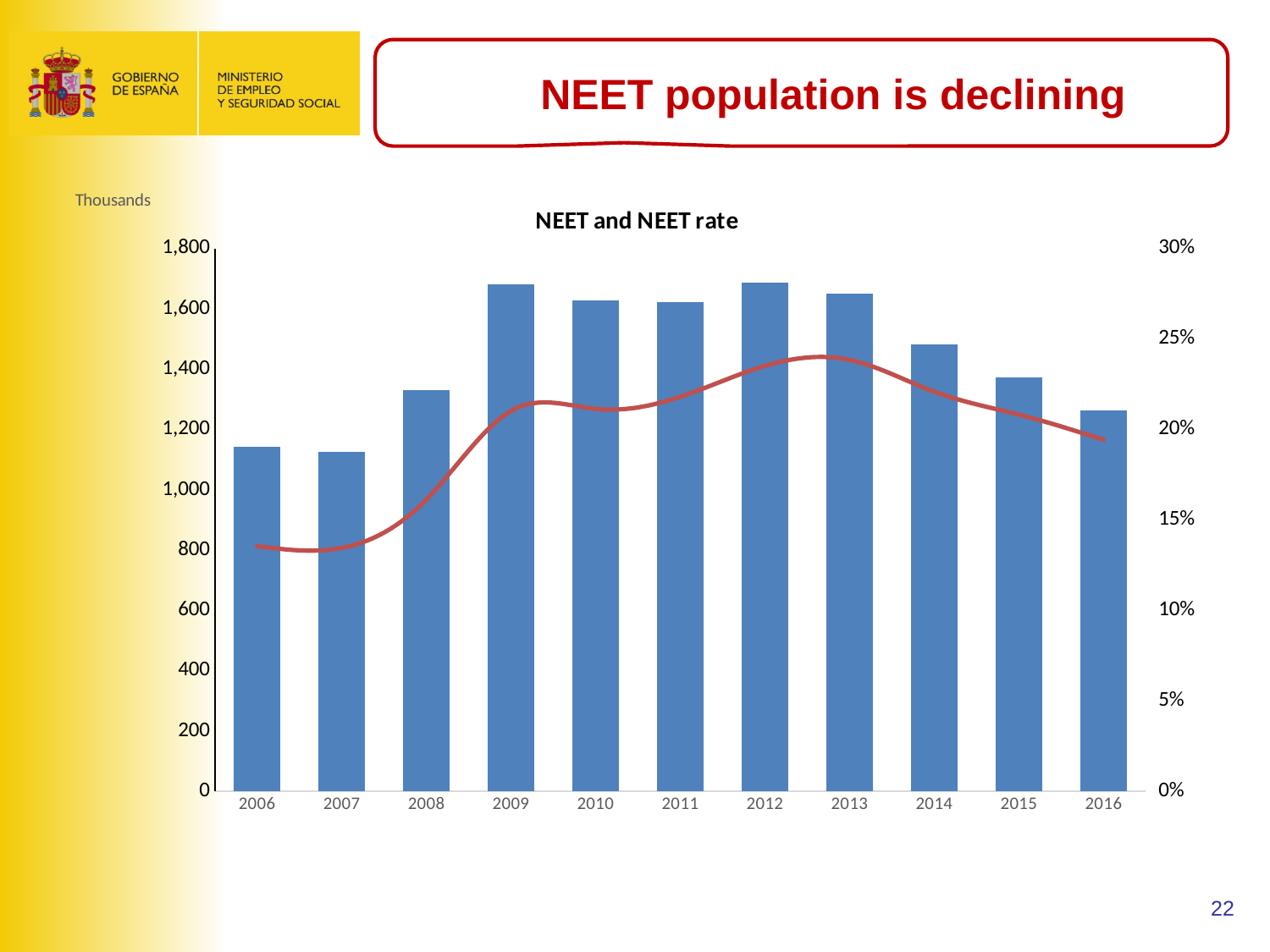

NEET population is declining

### Chart: NEET and NEET rate

| Category | NEET | NEET rate |
|---|---|---|
| 2006 | 1142.5 | 0.135490909953394 |
| 2007 | 1125.4 | 0.134493349426963 |
| 2008 | 1330.1 | 0.161316143742496 |
| 2009 | 1682.5 | 0.210273073798663 |
| 2010 | 1628.7 | 0.211352045781913 |
| 2011 | 1621.1 | 0.218068577731742 |
| 2012 | 1687.1 | 0.235122780611534 |
| 2013 | 1648.9 | 0.238445742711708 |
| 2014 | 1482.6 | 0.220858347361051 |
| 2015 | 1373.2 | 0.208183623656403 |
| 2016 | 1262.1966025 | 0.194306655351837 |

22